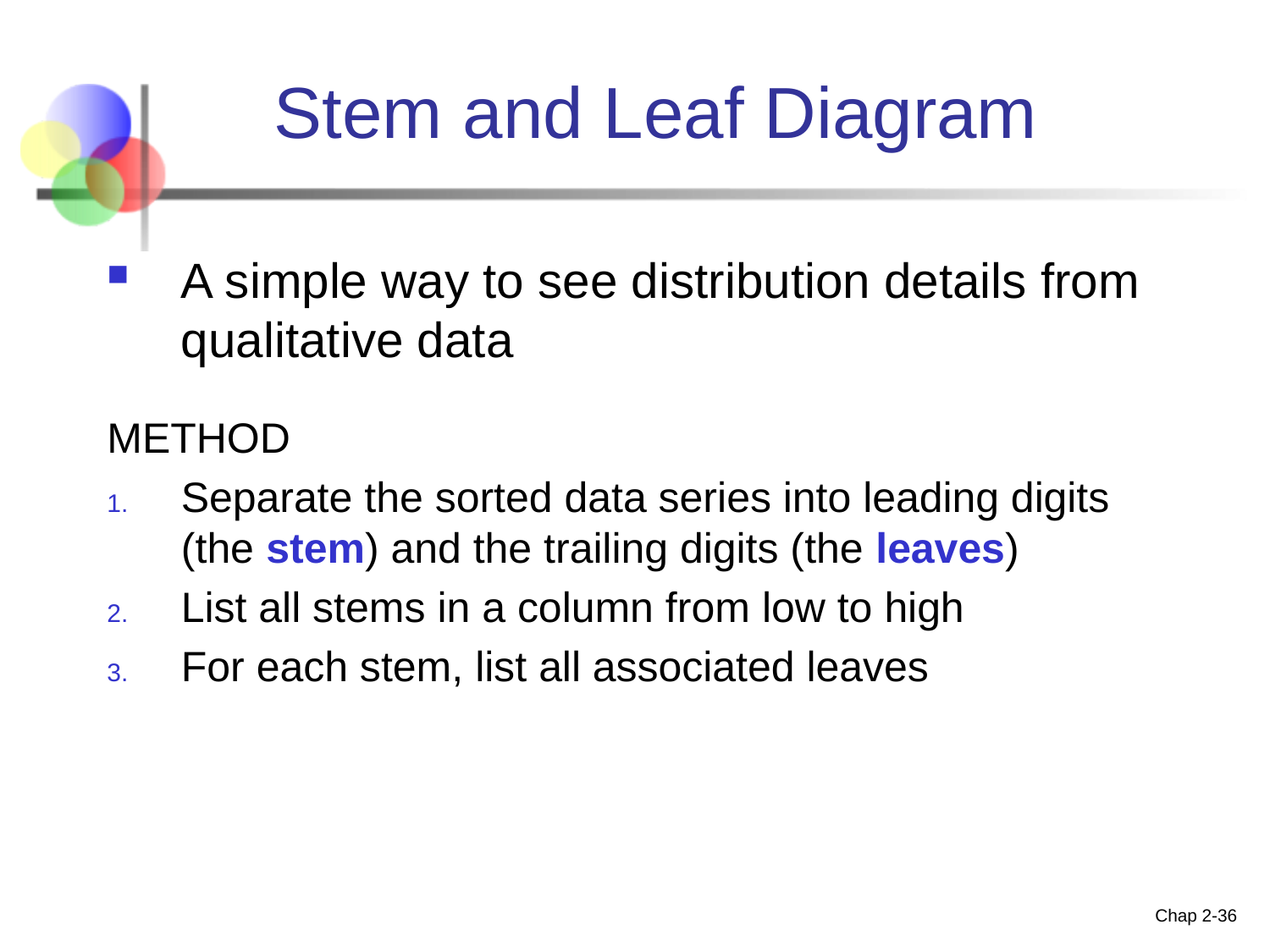

# Stem and Leaf Diagram
A simple way to see distribution details from qualitative data

METHOD
Separate the sorted data series into leading digits (the stem) and the trailing digits (the leaves)
List all stems in a column from low to high
For each stem, list all associated leaves

Chap 2-36